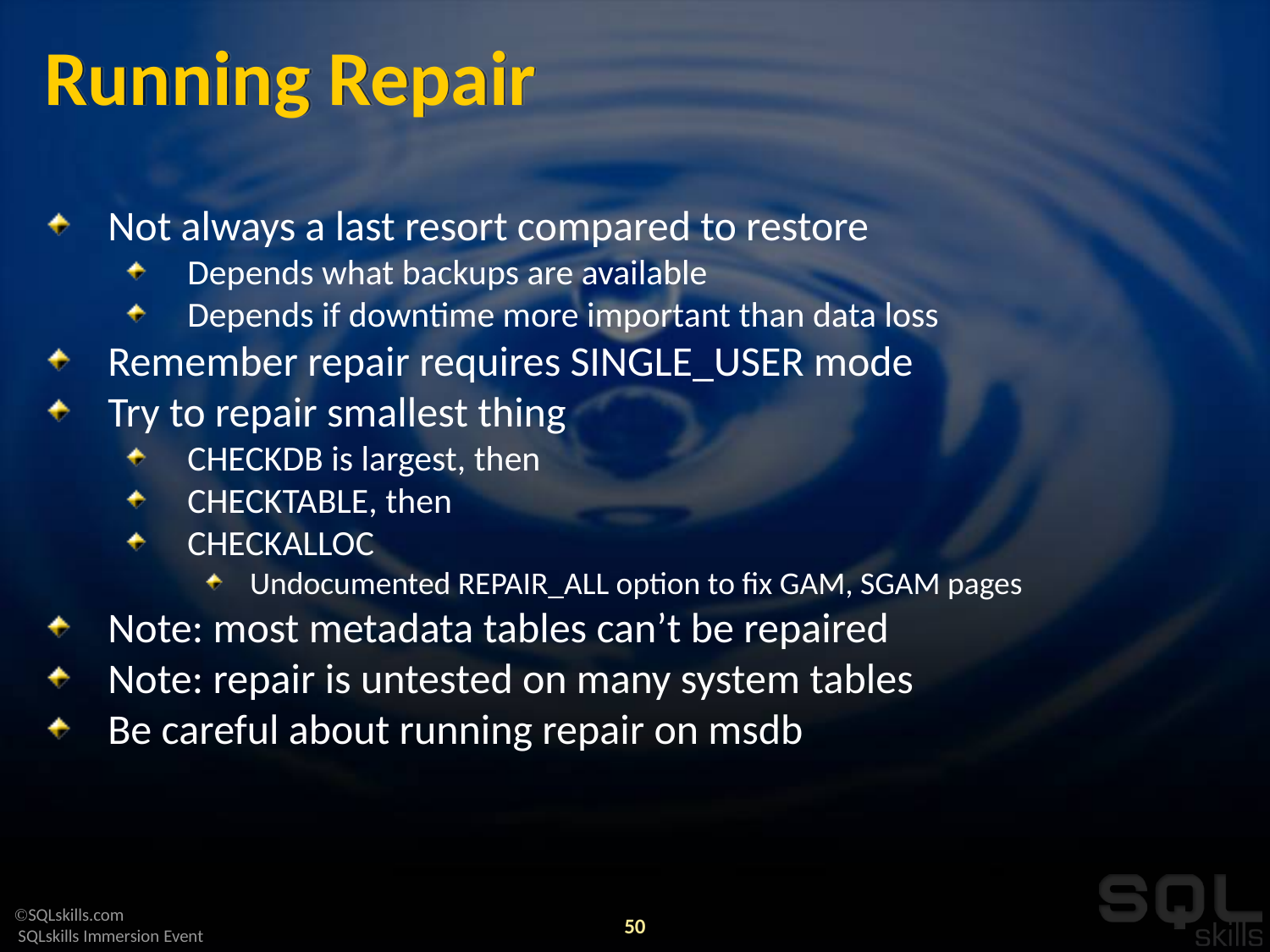

# Running Repair
Not always a last resort compared to restore
Depends what backups are available
Depends if downtime more important than data loss
Remember repair requires SINGLE_USER mode
Try to repair smallest thing
CHECKDB is largest, then
CHECKTABLE, then
CHECKALLOC
Undocumented REPAIR_ALL option to fix GAM, SGAM pages
Note: most metadata tables can’t be repaired
Note: repair is untested on many system tables
Be careful about running repair on msdb
50